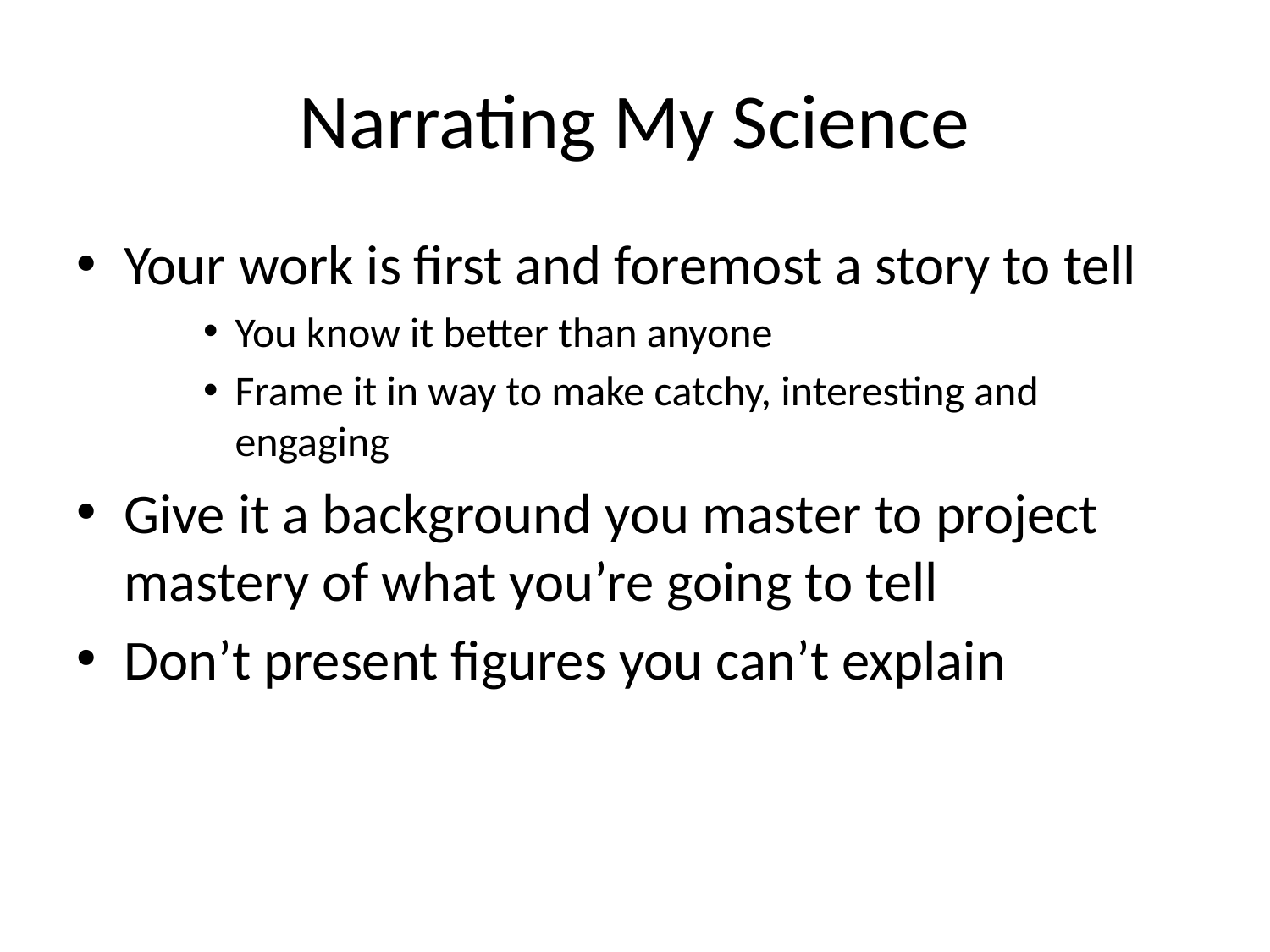

# Narrating My Science
Your work is first and foremost a story to tell
You know it better than anyone
Frame it in way to make catchy, interesting and engaging
Give it a background you master to project mastery of what you’re going to tell
Don’t present figures you can’t explain